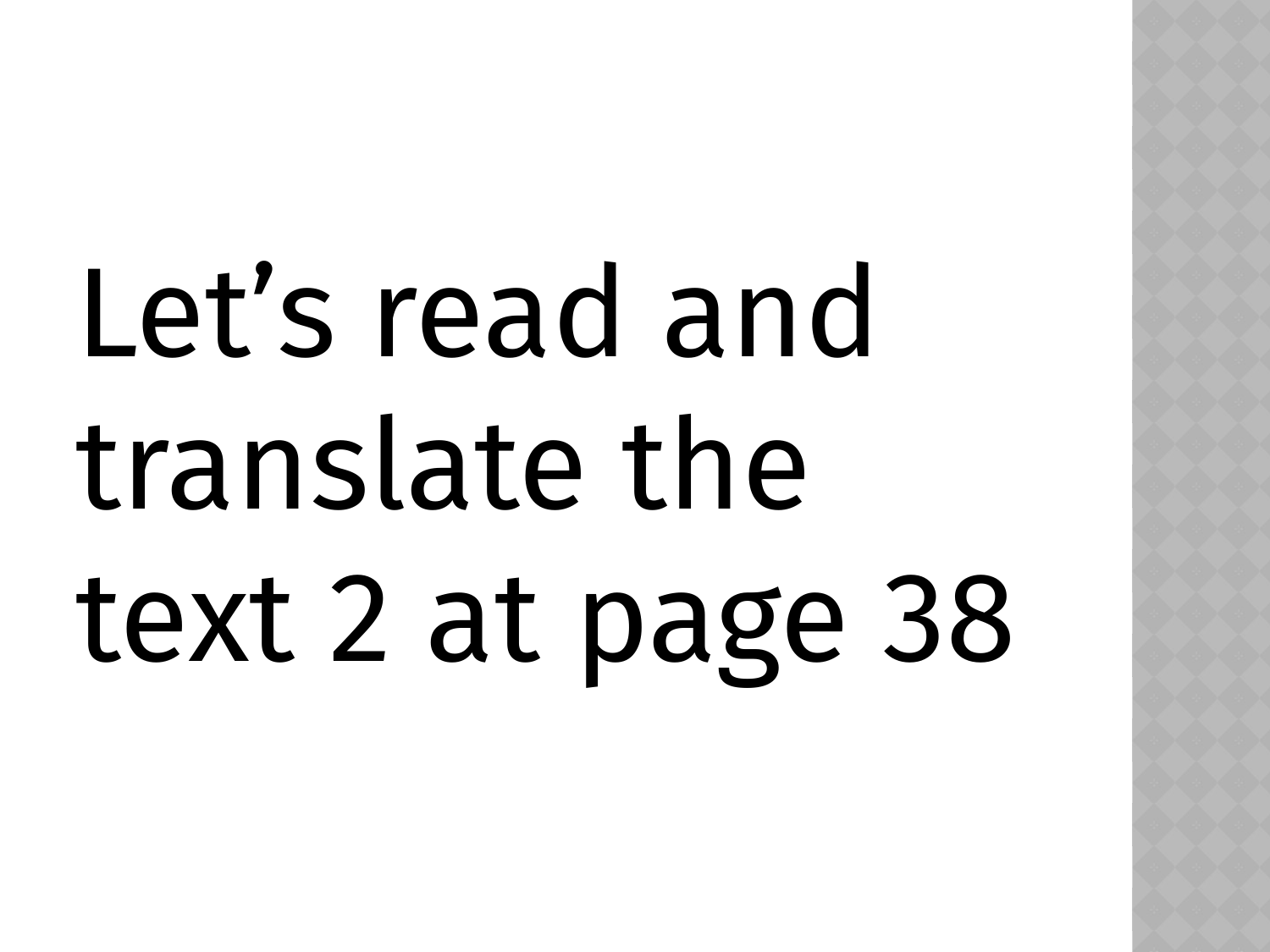

#
Let’s read and translate the text 2 at page 38